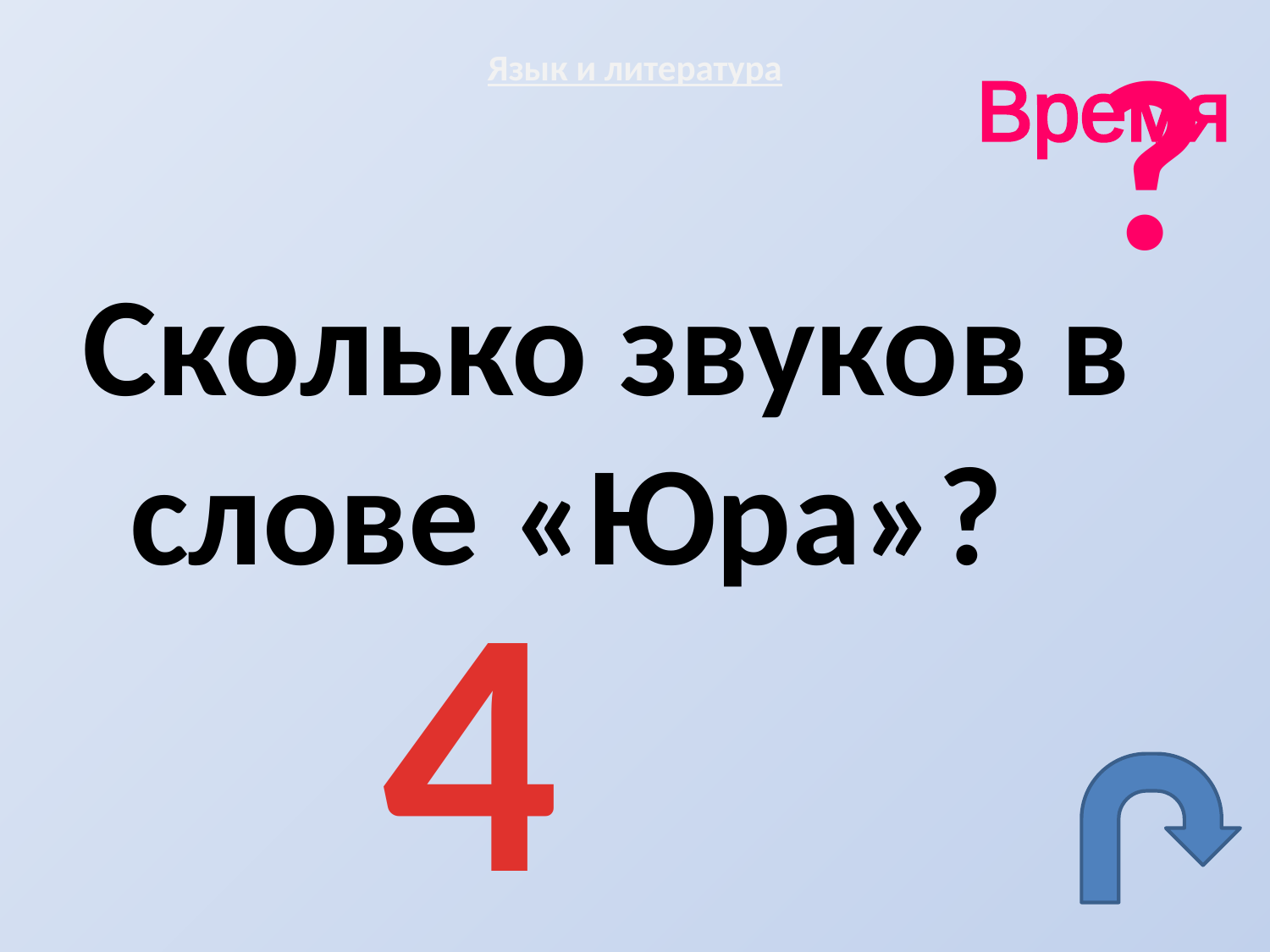

?
# Язык и литература
Время
Сколько звуков в слове «Юра»?
4